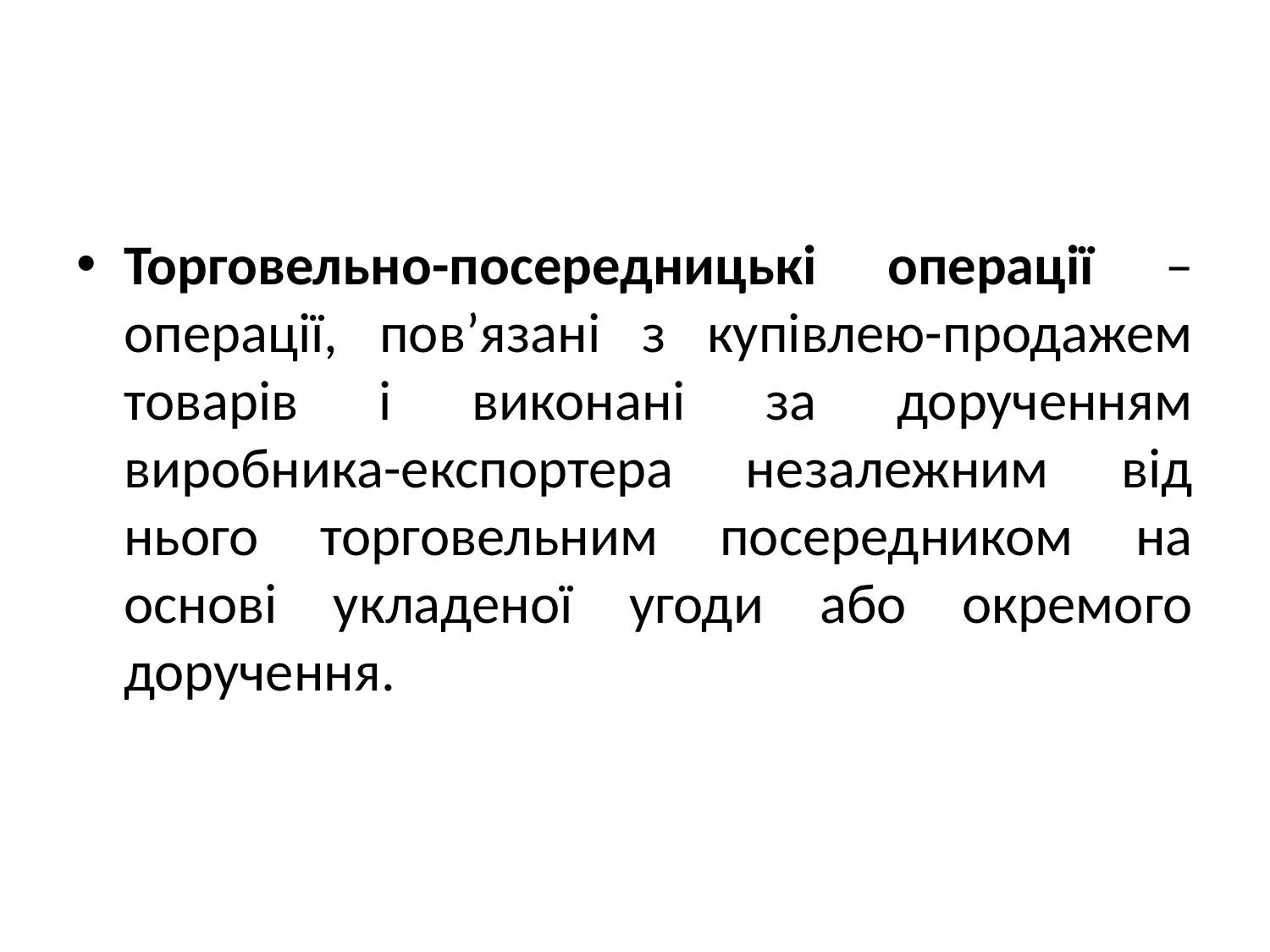

#
Торговельно-посередницькі операції – операції, пов’язані з купівлею-продажем товарів і виконані за дорученням виробника-експортера незалежним від нього торговельним посередником на основі укладеної угоди або окремого доручення.